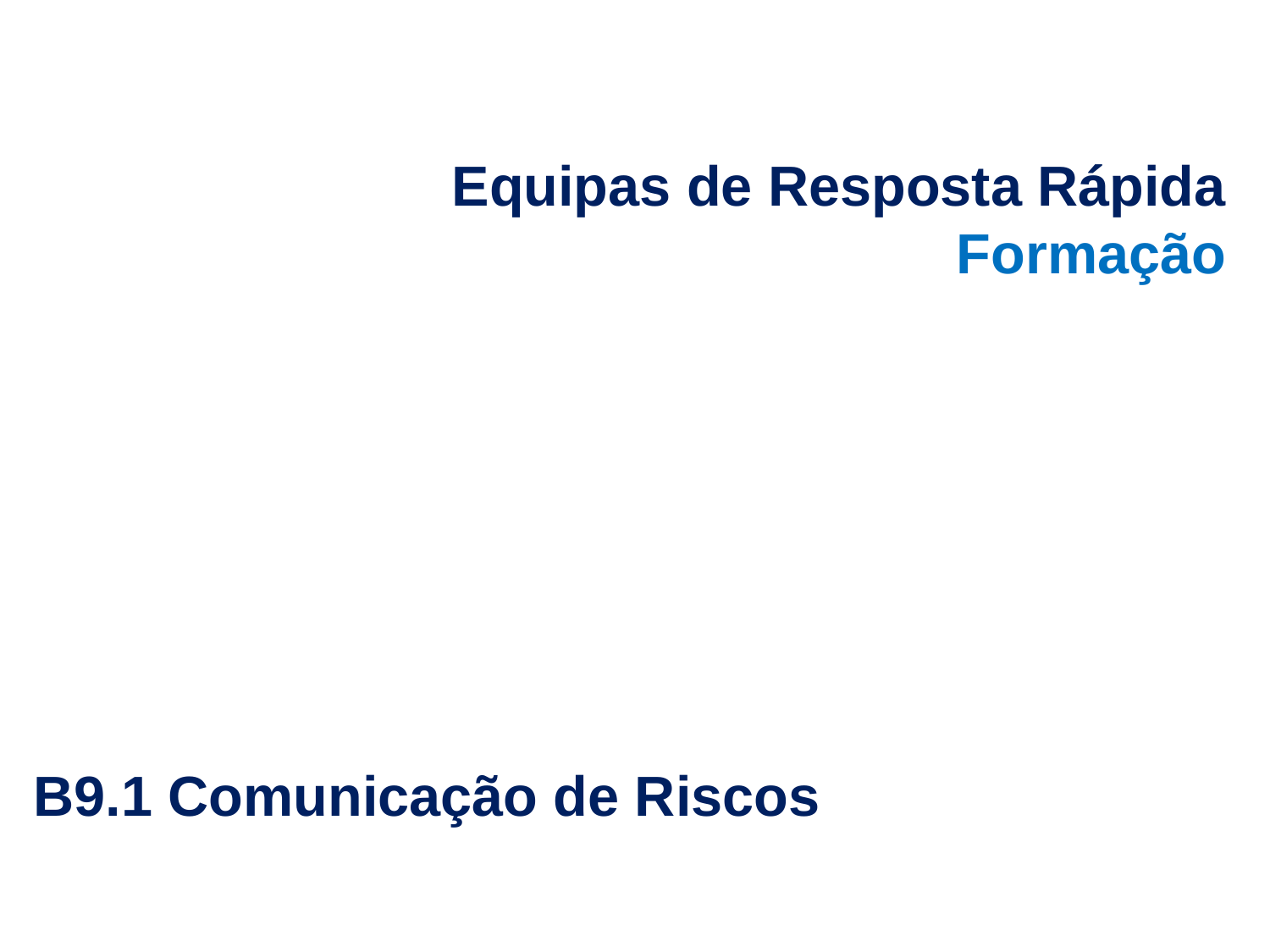

Equipas de Resposta Rápida
Formação

B9.1 Comunicação de Riscos